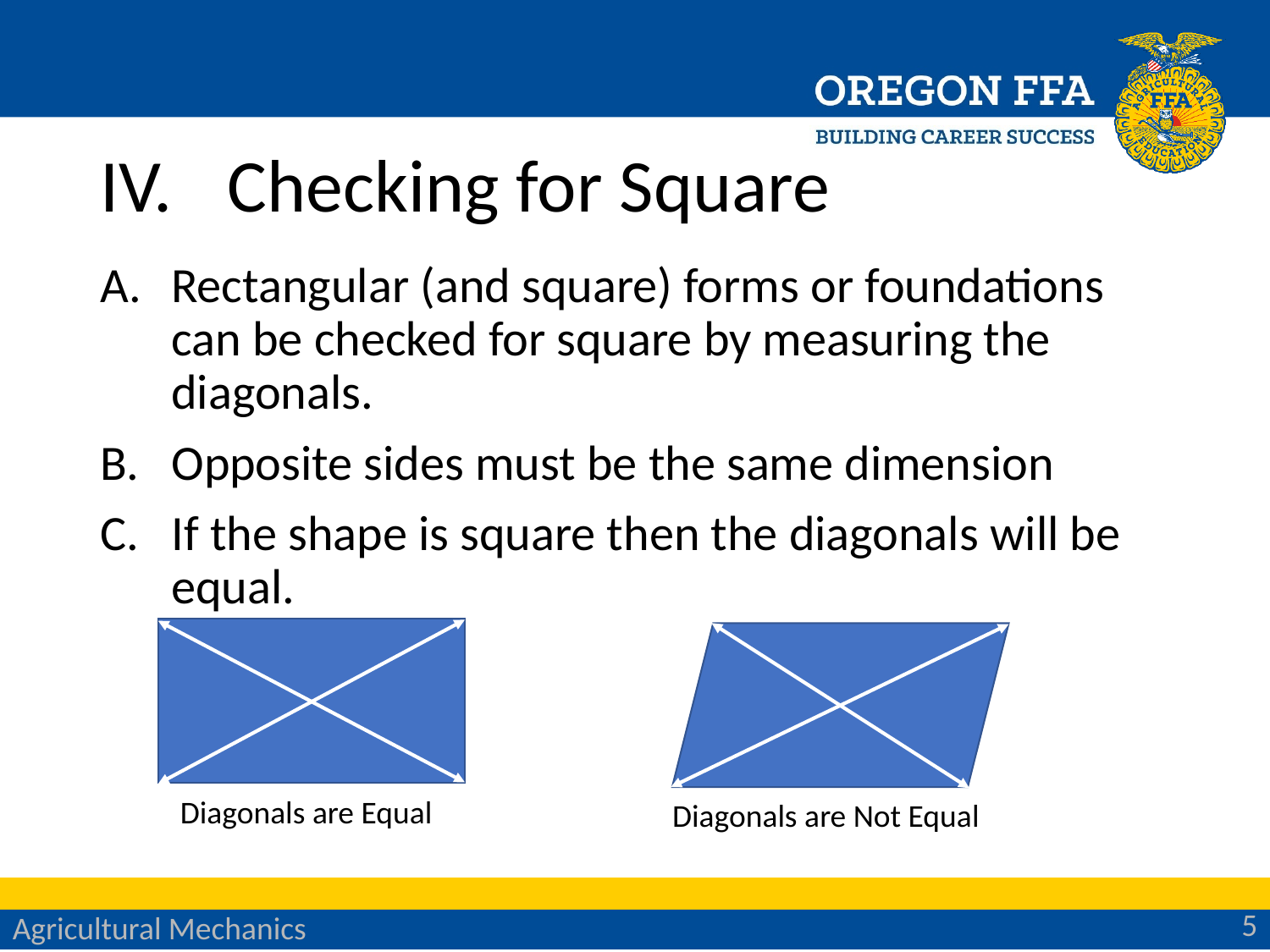

# Checking for Square
Rectangular (and square) forms or foundations can be checked for square by measuring the diagonals.
Opposite sides must be the same dimension
If the shape is square then the diagonals will be equal.

Diagonals are Equal
Diagonals are Not Equal
5
Agricultural Mechanics